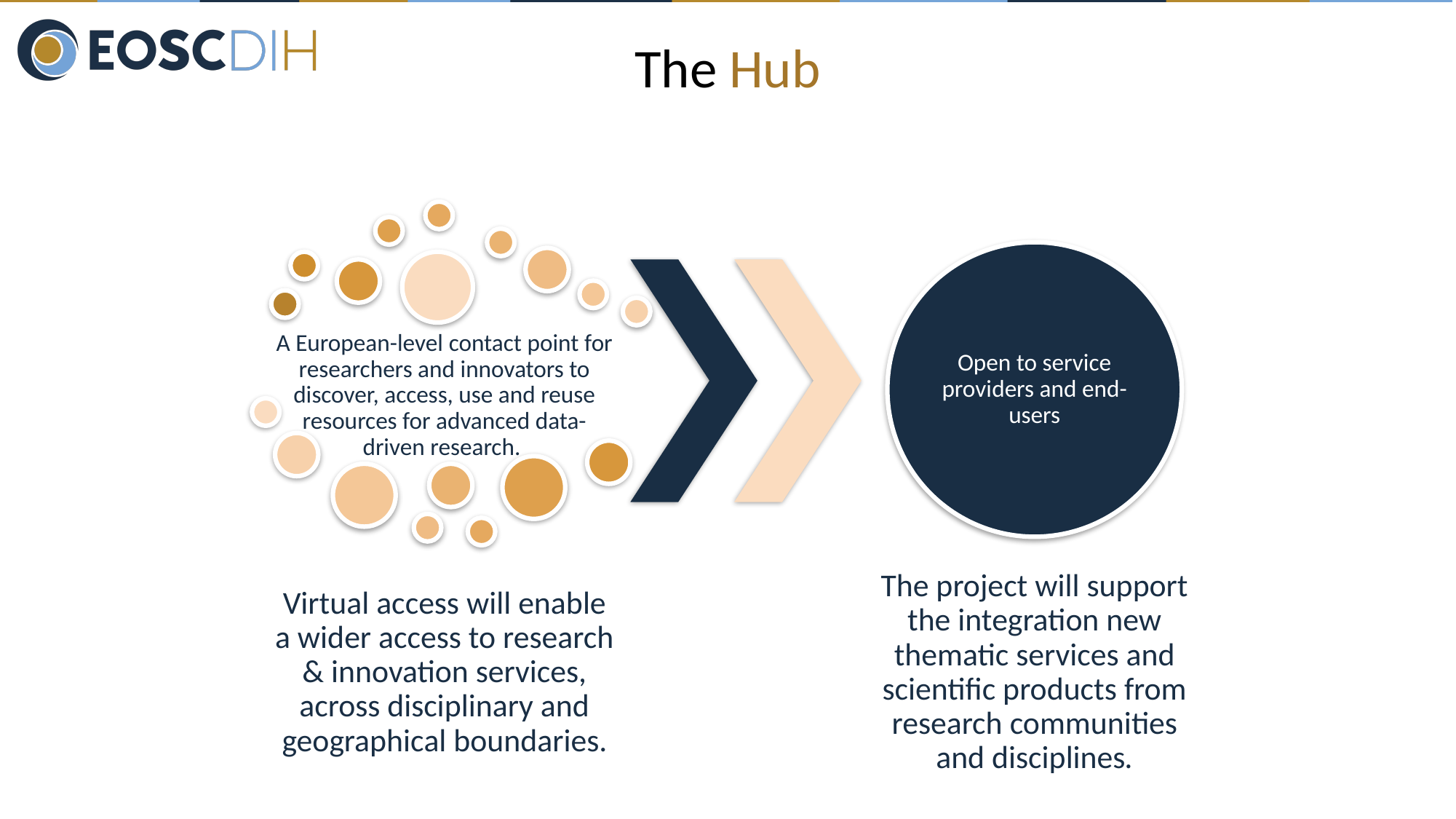

The Hub

A European-level contact point for researchers and innovators to discover, access, use and reuse resources for advanced data-driven research.
Virtual access will enable a wider access to research & innovation services, across disciplinary and geographical boundaries.
Open to service providers and end-users
The project will support the integration new thematic services and scientific products from research communities and disciplines.